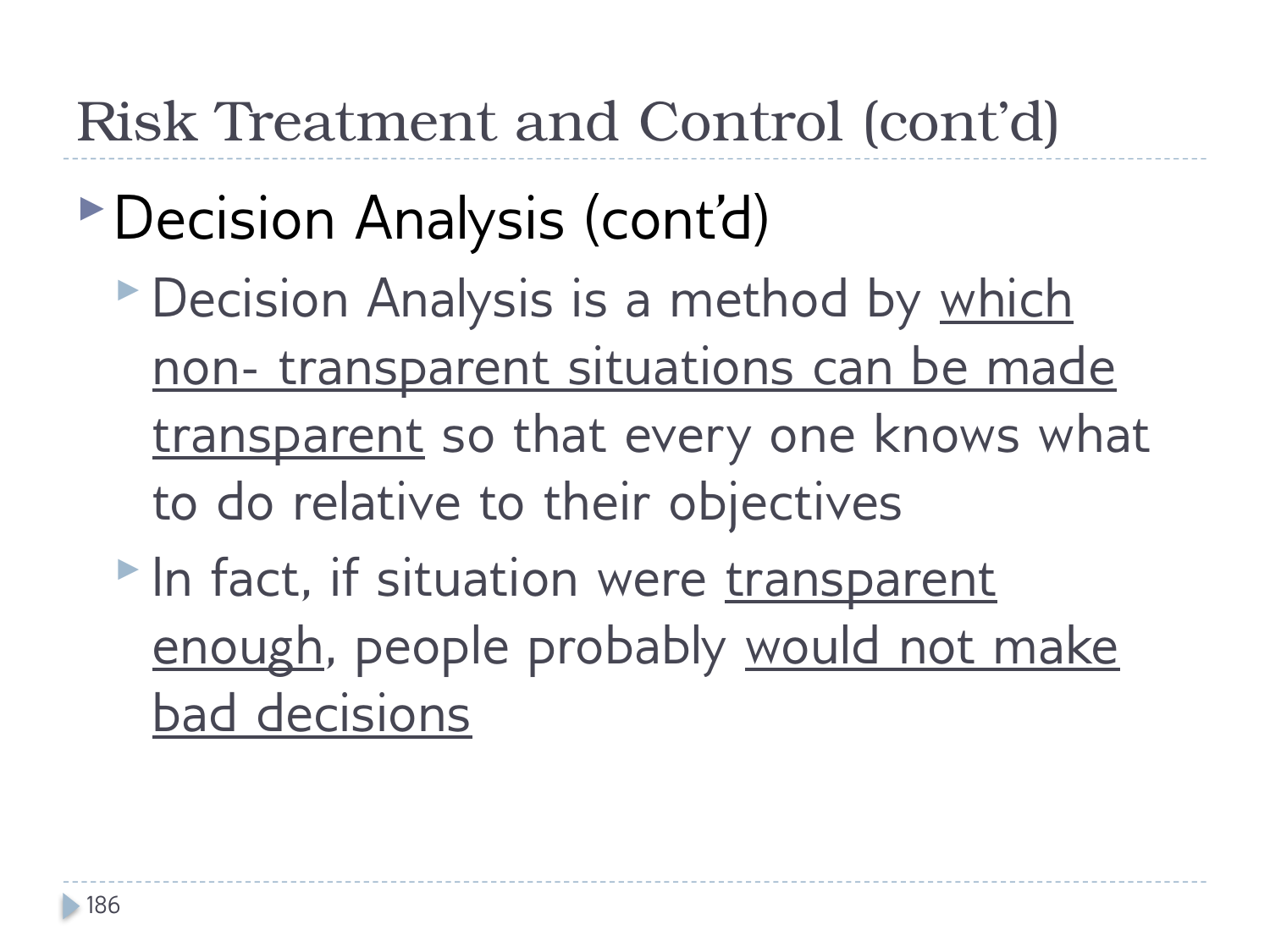

# Risk Treatment and Control (cont’d)
Decision Analysis (cont’d)
Decision Analysis is a method by which non- transparent situations can be made transparent so that every one knows what to do relative to their objectives
In fact, if situation were transparent enough, people probably would not make bad decisions
186